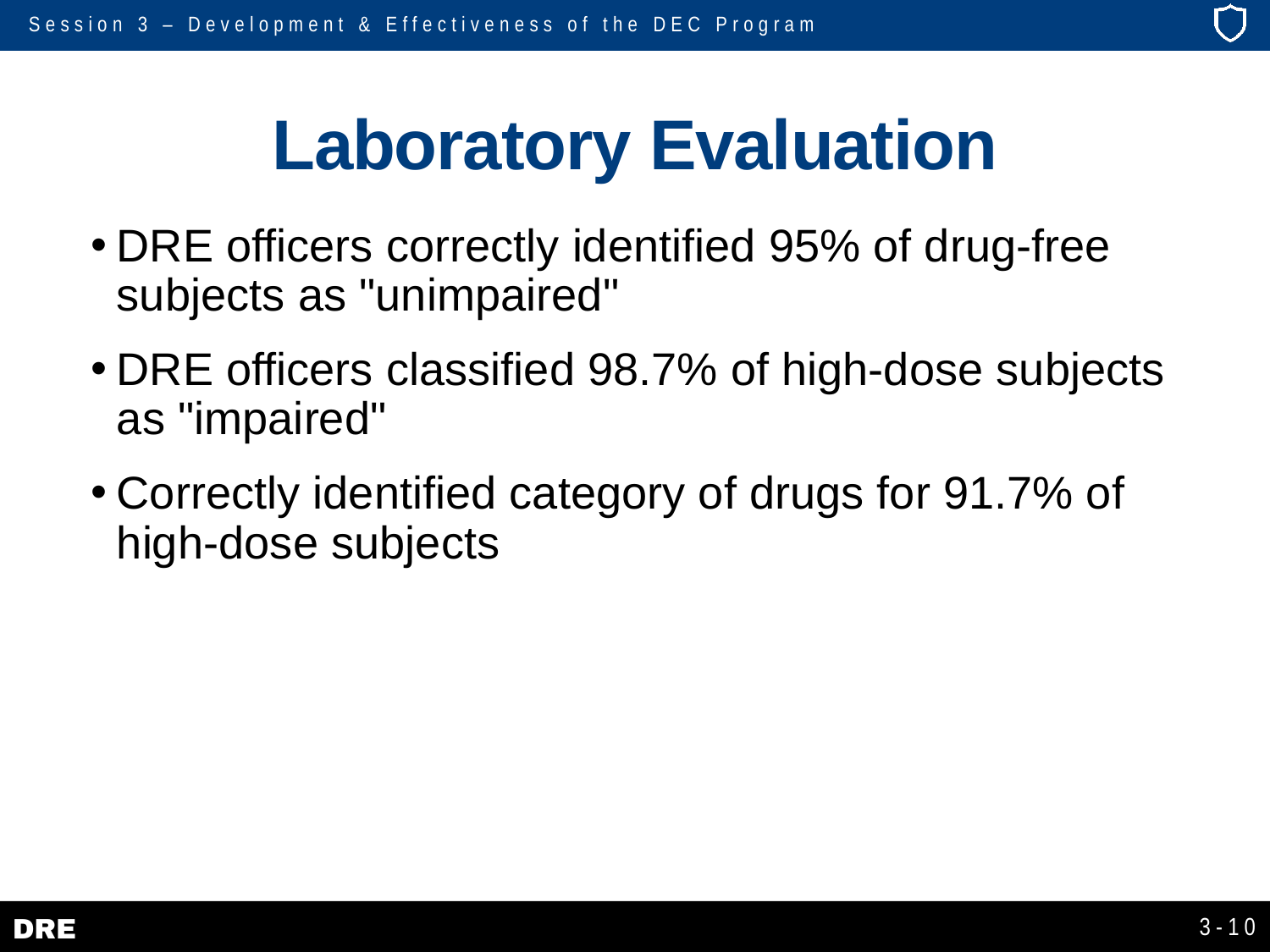

# Laboratory Evaluation
DRE officers correctly identified 95% of drug-free subjects as "unimpaired"
DRE officers classified 98.7% of high-dose subjects as "impaired"
Correctly identified category of drugs for 91.7% of high-dose subjects

3-10